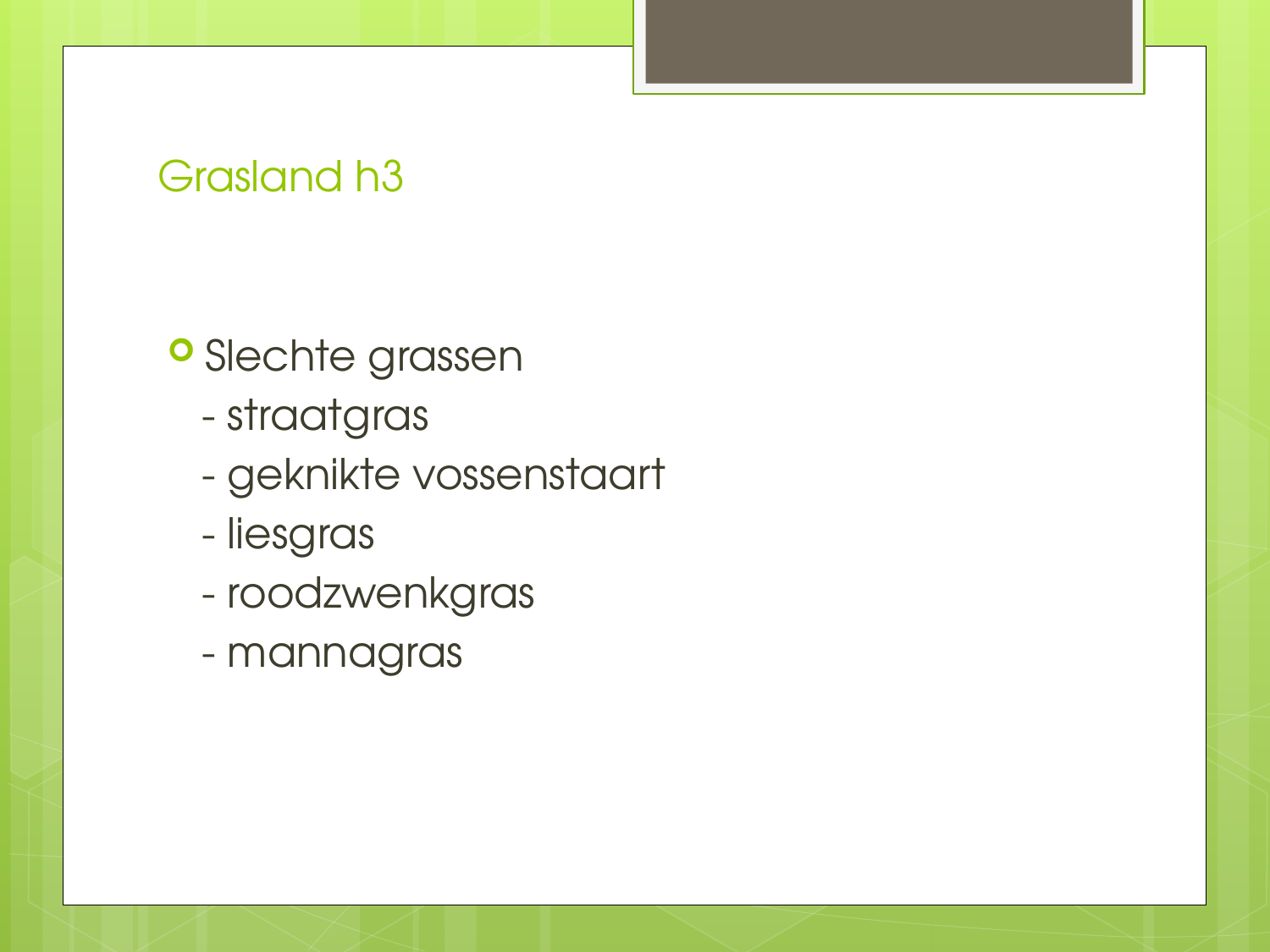

# Grasland h3
Slechte grassen
   - straatgras
   - geknikte vossenstaart
   - liesgras
   - roodzwenkgras
   - mannagras